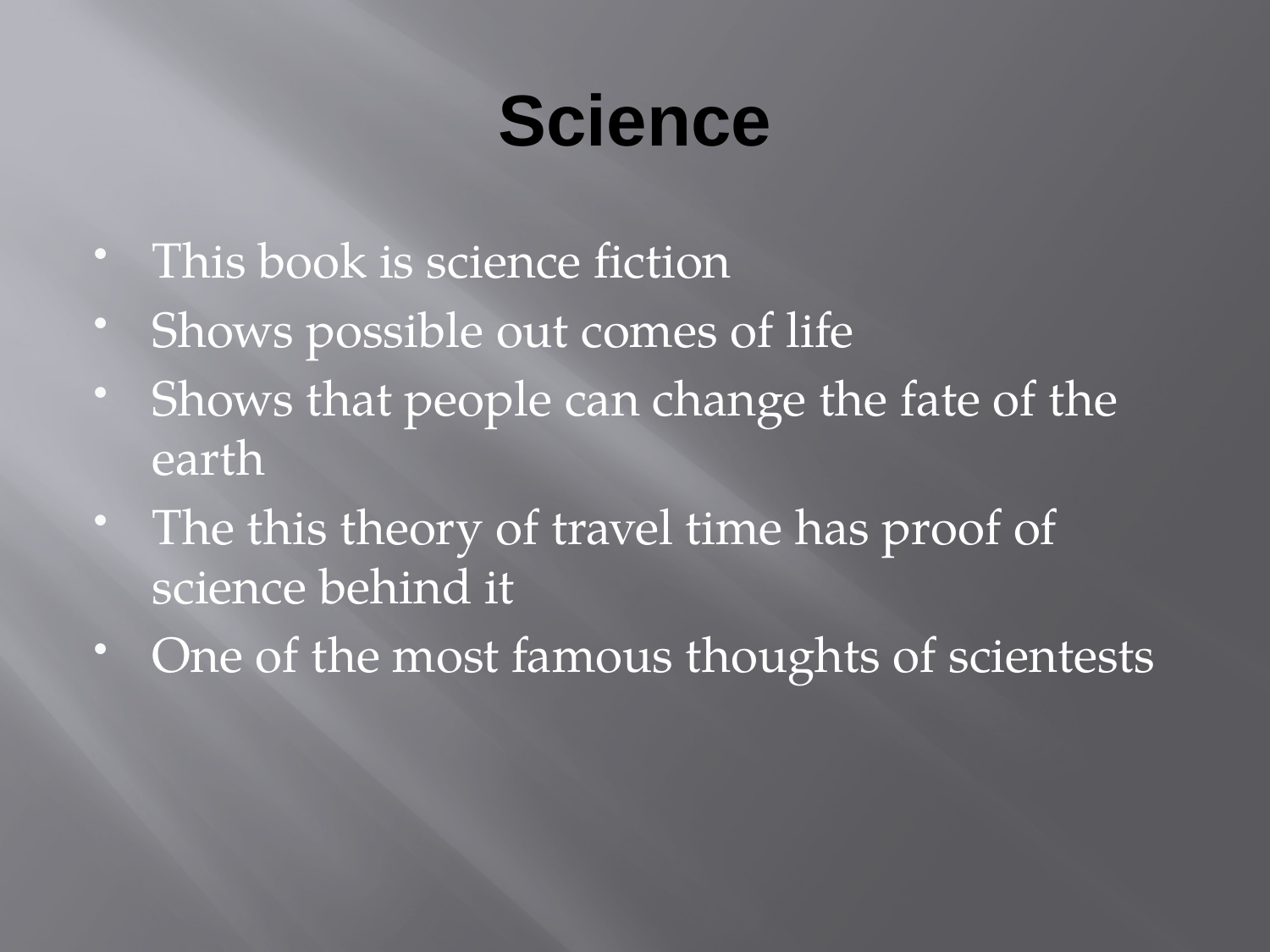

# Science
This book is science fiction
Shows possible out comes of life
Shows that people can change the fate of the earth
The this theory of travel time has proof of science behind it
One of the most famous thoughts of scientests